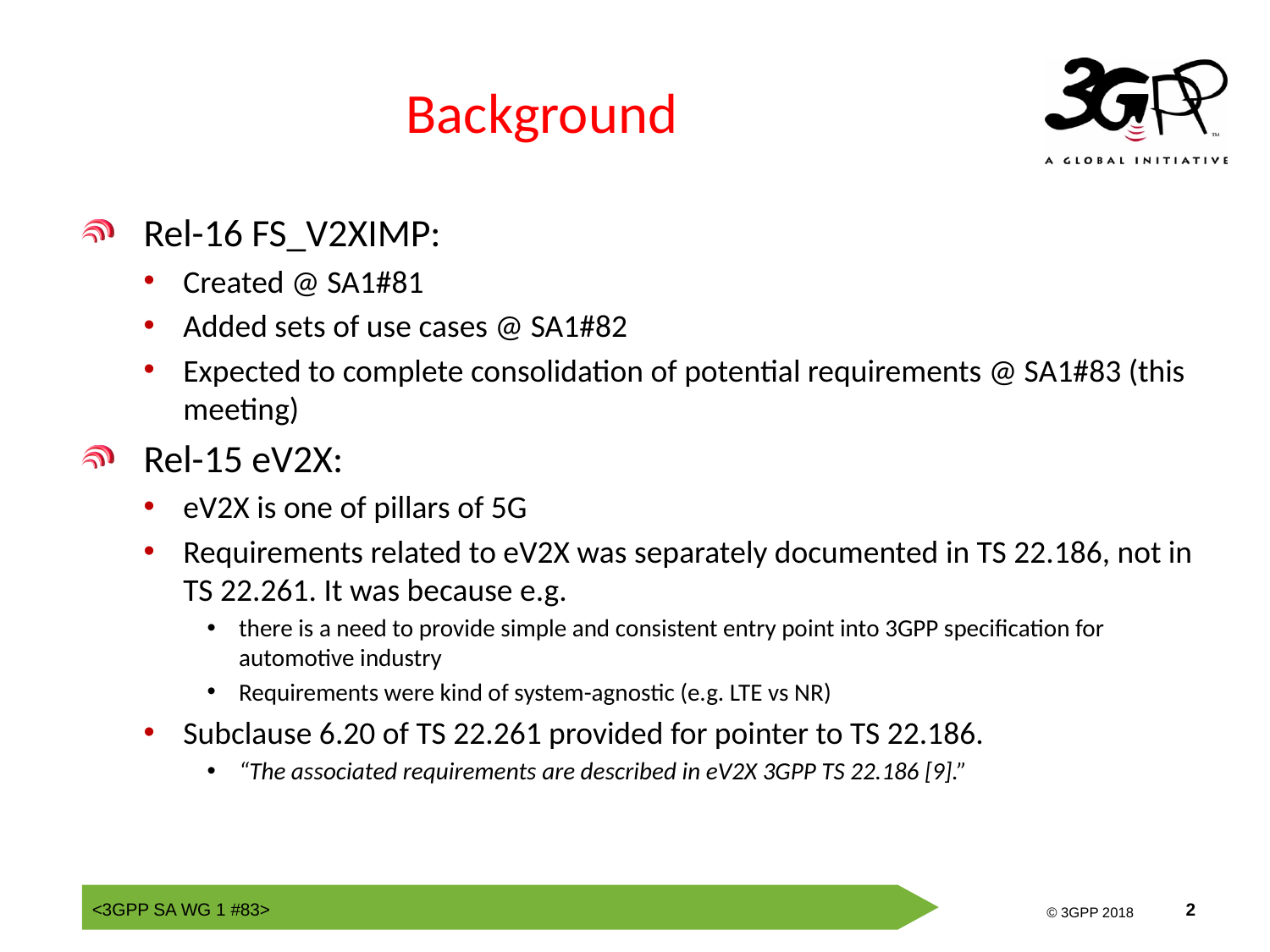

# Background
Rel-16 FS_V2XIMP:
Created @ SA1#81
Added sets of use cases @ SA1#82
Expected to complete consolidation of potential requirements @ SA1#83 (this meeting)
Rel-15 eV2X:
eV2X is one of pillars of 5G
Requirements related to eV2X was separately documented in TS 22.186, not in TS 22.261. It was because e.g.
there is a need to provide simple and consistent entry point into 3GPP specification for automotive industry
Requirements were kind of system-agnostic (e.g. LTE vs NR)
Subclause 6.20 of TS 22.261 provided for pointer to TS 22.186.
“The associated requirements are described in eV2X 3GPP TS 22.186 [9].”